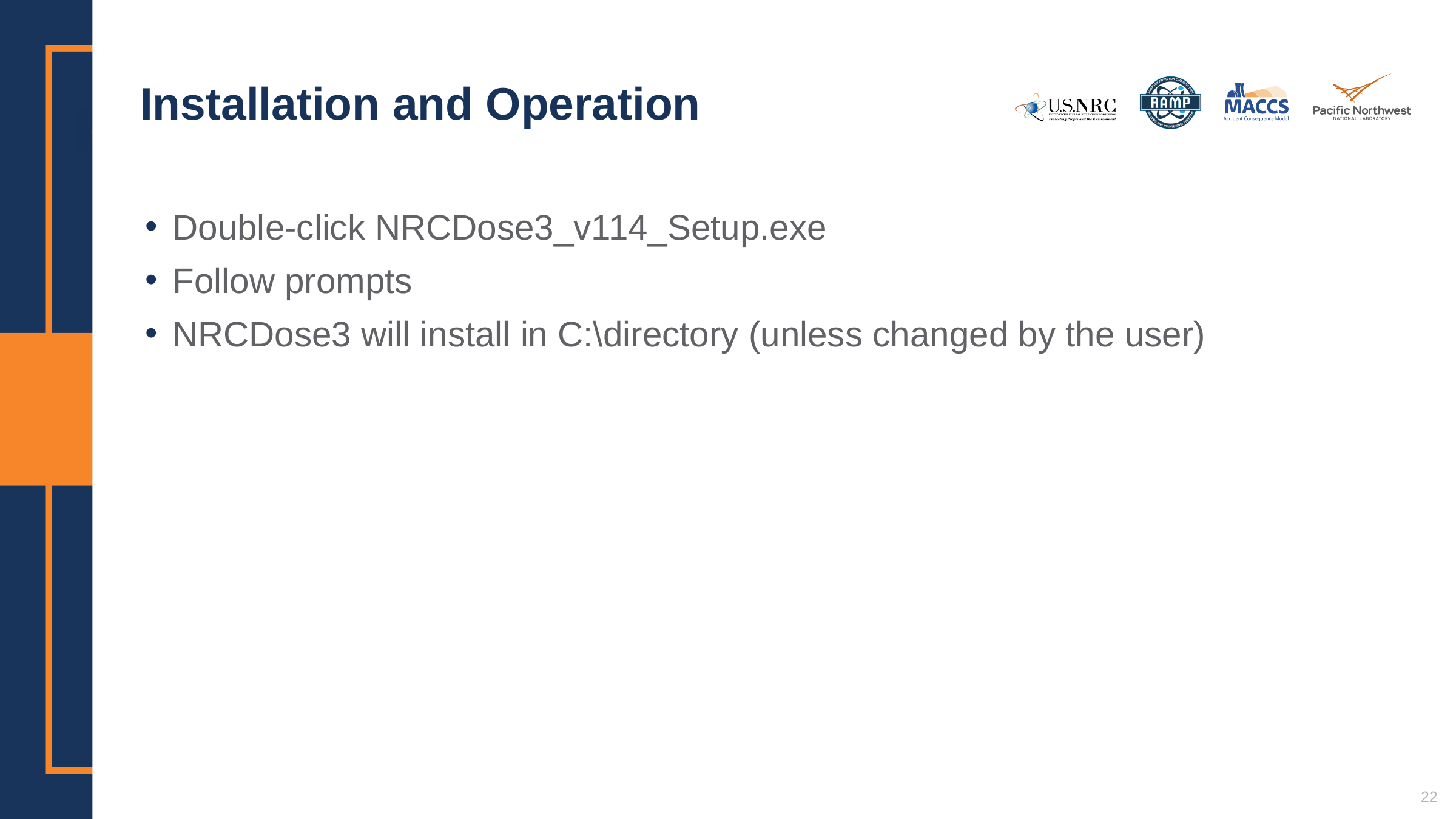

# Installation and Operation
Double-click NRCDose3_v114_Setup.exe
Follow prompts
NRCDose3 will install in C:\directory (unless changed by the user)

22